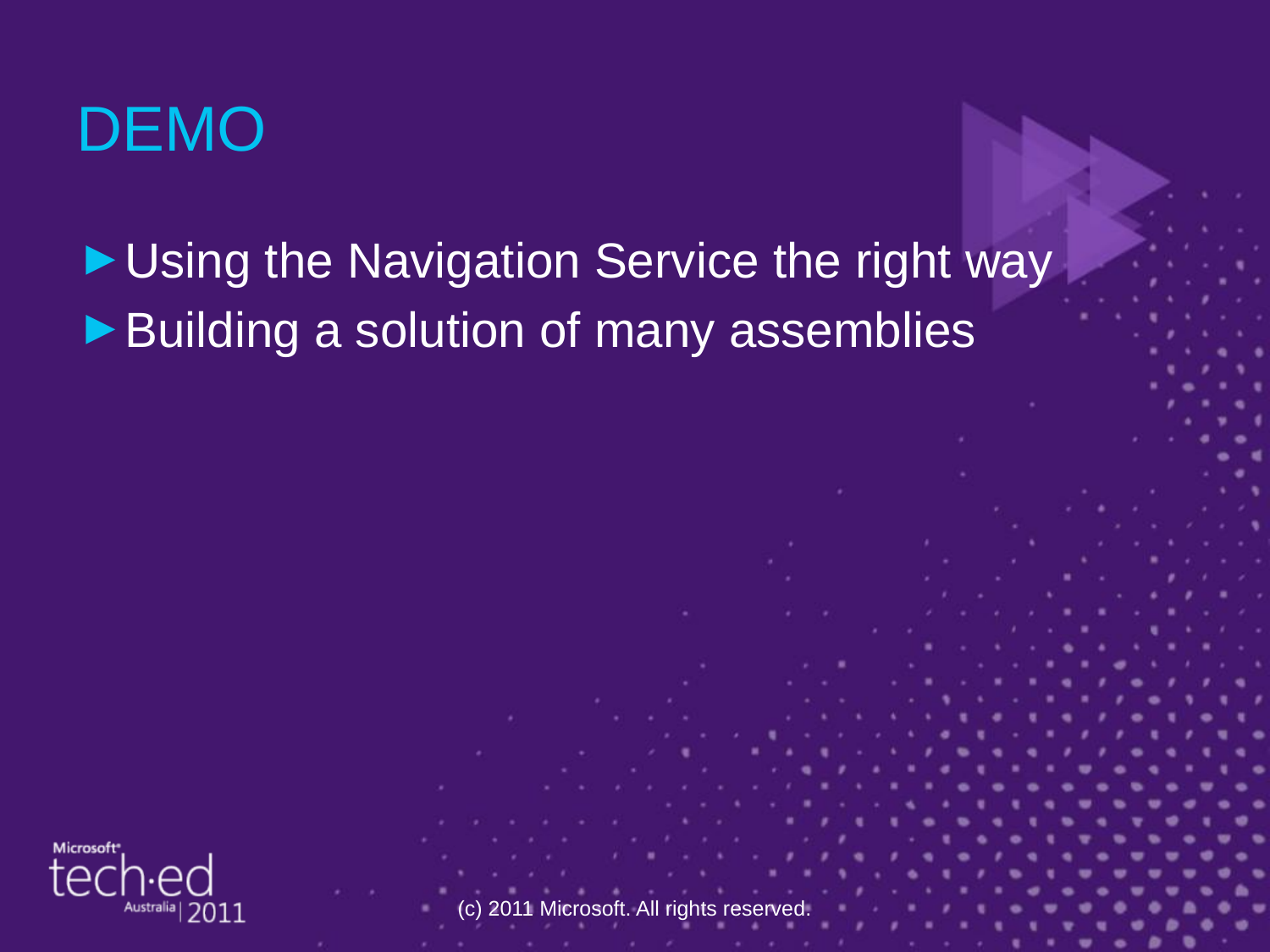

# DEMO
Using the Navigation Service the right way
Building a solution of many assemblies
(c) 2011 Microsoft. All rights reserved.